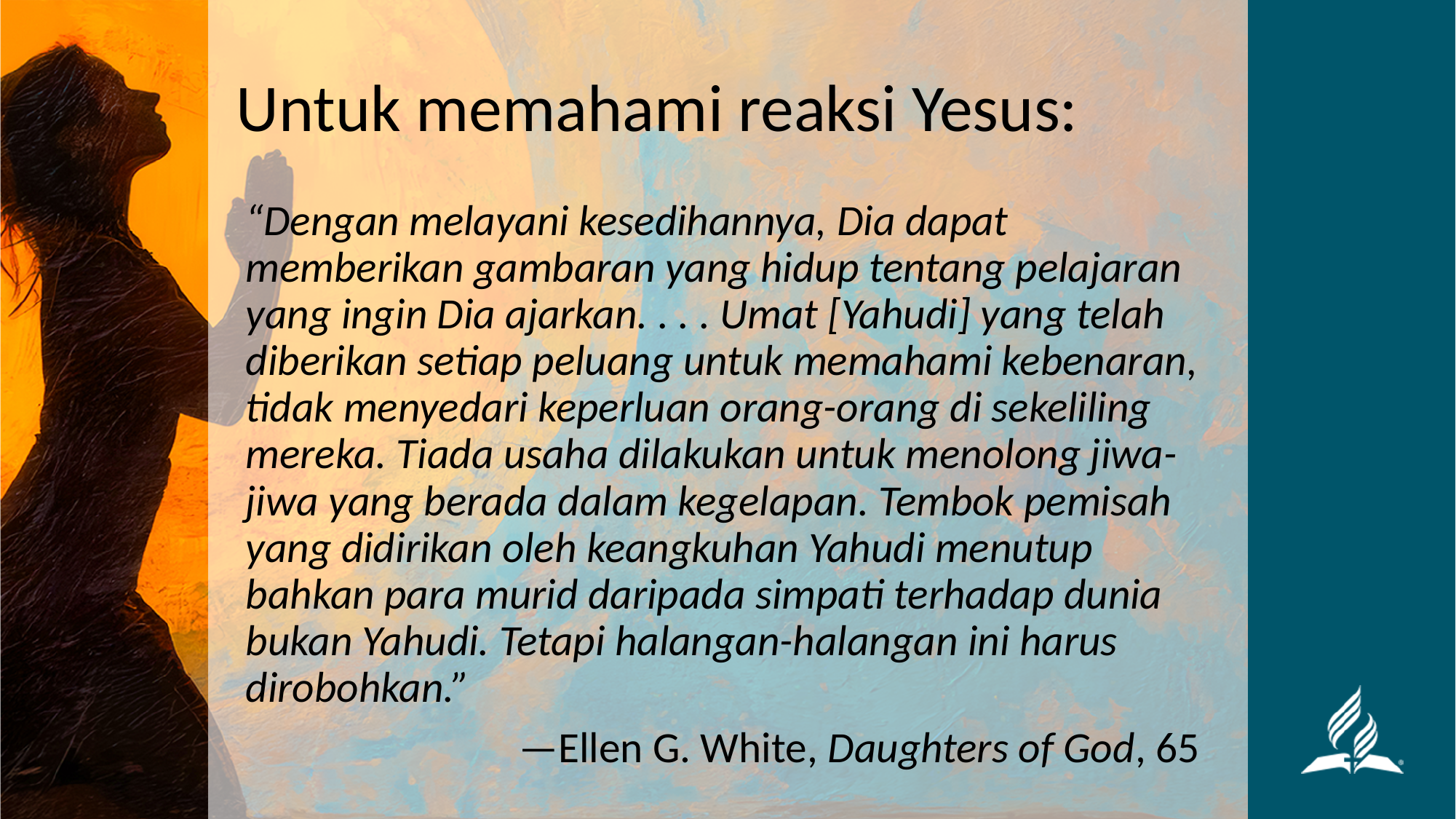

# Untuk memahami reaksi Yesus:
“Dengan melayani kesedihannya, Dia dapat memberikan gambaran yang hidup tentang pelajaran yang ingin Dia ajarkan. . . . Umat [Yahudi] yang telah diberikan setiap peluang untuk memahami kebenaran, tidak menyedari keperluan orang-orang di sekeliling mereka. Tiada usaha dilakukan untuk menolong jiwa-jiwa yang berada dalam kegelapan. Tembok pemisah yang didirikan oleh keangkuhan Yahudi menutup bahkan para murid daripada simpati terhadap dunia bukan Yahudi. Tetapi halangan-halangan ini harus  dirobohkan.”
—Ellen G. White, Daughters of God, 65